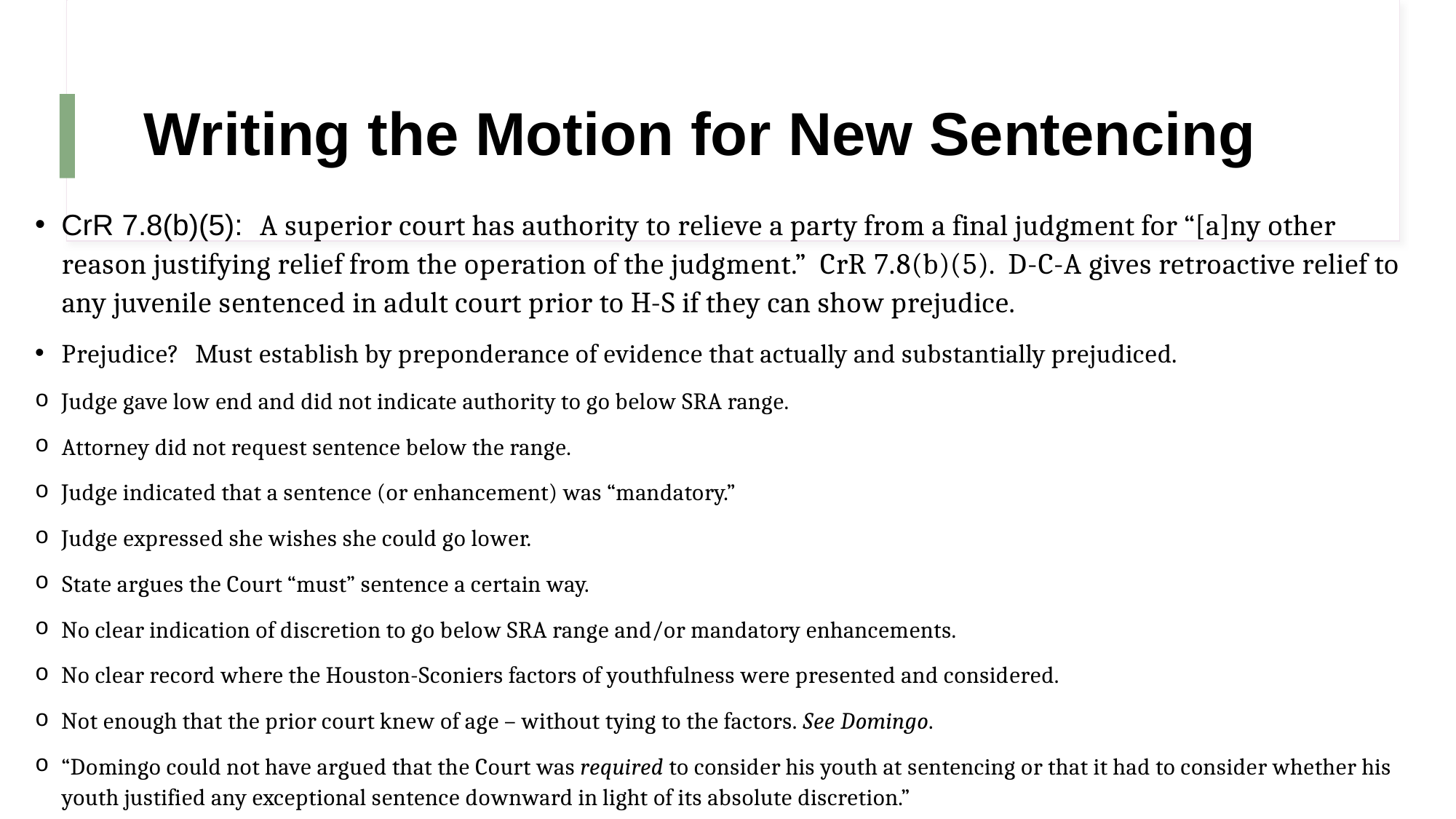

# Writing the Motion for New Sentencing
CrR 7.8(b)(5):  A superior court has authority to relieve a party from a final judgment for “[a]ny other reason justifying relief from the operation of the judgment.”  CrR 7.8(b)(5).  D-C-A gives retroactive relief to any juvenile sentenced in adult court prior to H-S if they can show prejudice.
Prejudice?   Must establish by preponderance of evidence that actually and substantially prejudiced.
Judge gave low end and did not indicate authority to go below SRA range.
Attorney did not request sentence below the range.
Judge indicated that a sentence (or enhancement) was “mandatory.”
Judge expressed she wishes she could go lower.
State argues the Court “must” sentence a certain way.
No clear indication of discretion to go below SRA range and/or mandatory enhancements.
No clear record where the Houston-Sconiers factors of youthfulness were presented and considered.
Not enough that the prior court knew of age – without tying to the factors. See Domingo.
“Domingo could not have argued that the Court was required to consider his youth at sentencing or that it had to consider whether his youth justified any exceptional sentence downward in light of its absolute discretion.”